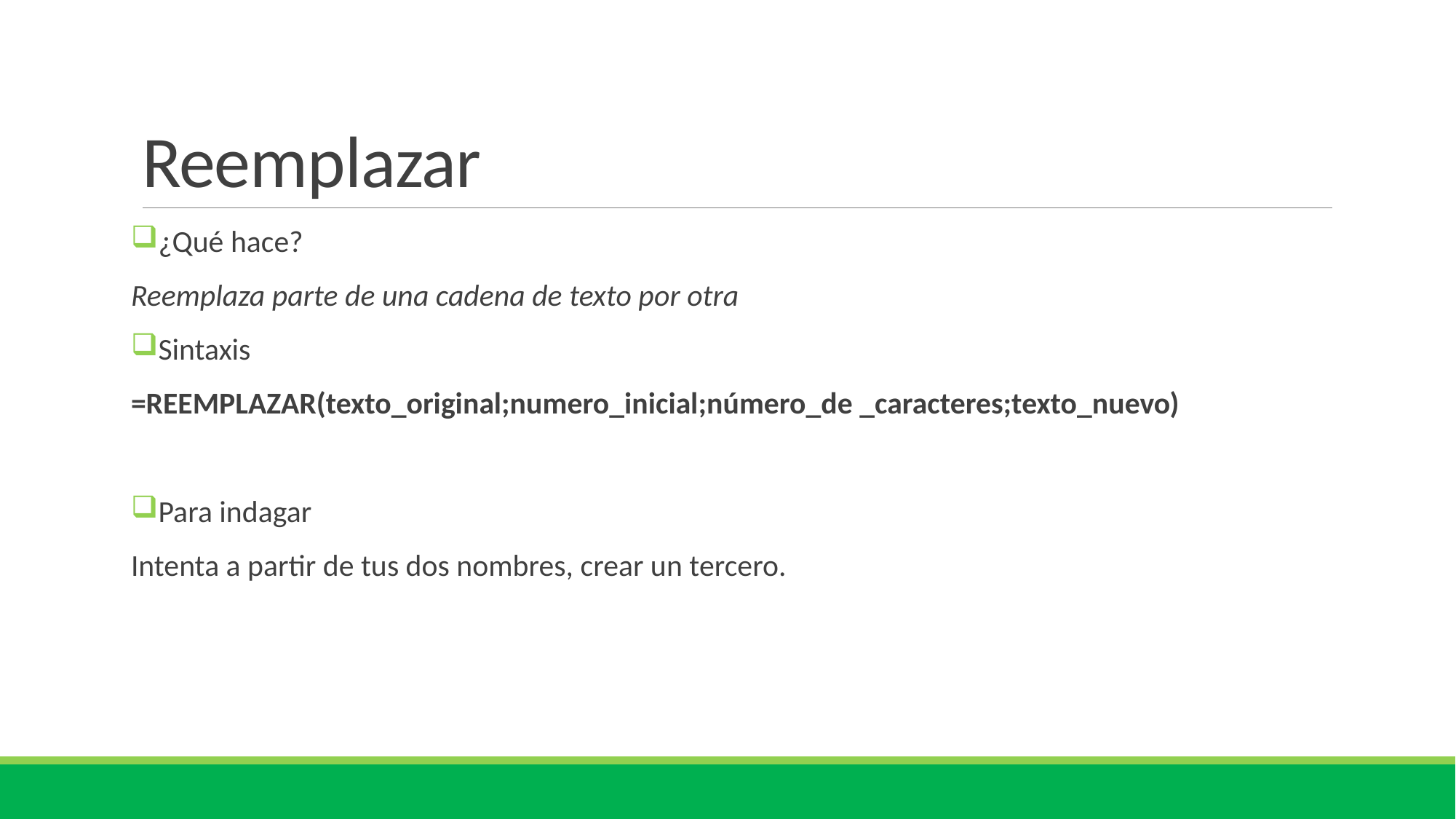

# Reemplazar
¿Qué hace?
Reemplaza parte de una cadena de texto por otra
Sintaxis
=REEMPLAZAR(texto_original;numero_inicial;número_de _caracteres;texto_nuevo)

Para indagar
Intenta a partir de tus dos nombres, crear un tercero.